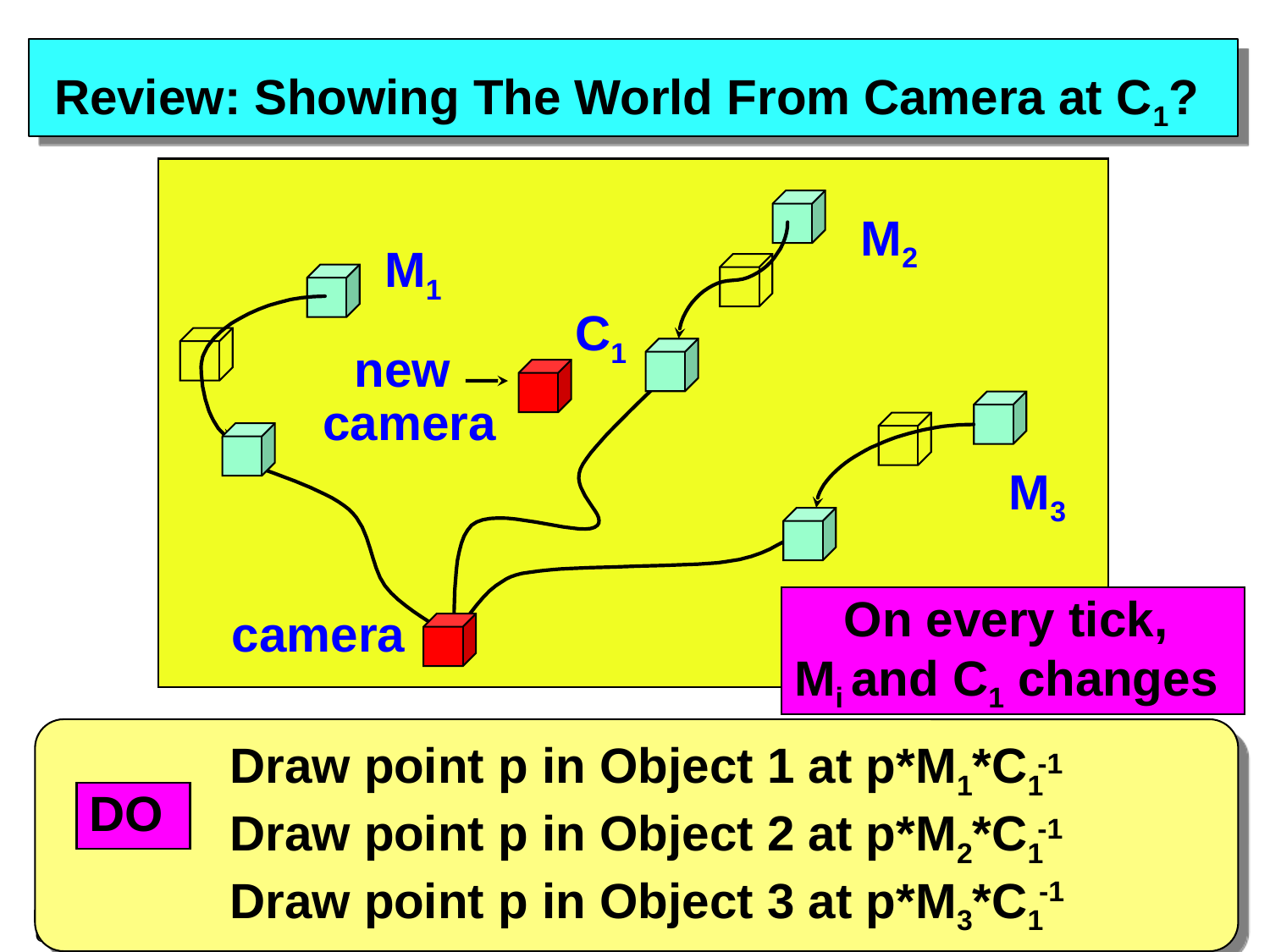

# Review: Showing The World From Camera at C1?

M2

M1

C1

new
camera

M3

On every tick,
Mi and C1 changes
camera

-1
Draw point p in Object 1 at p*M1*C1
Draw point p in Object 2 at p*M2*C1
Draw point p in Object 3 at p*M3*C1
-1
-1
DO